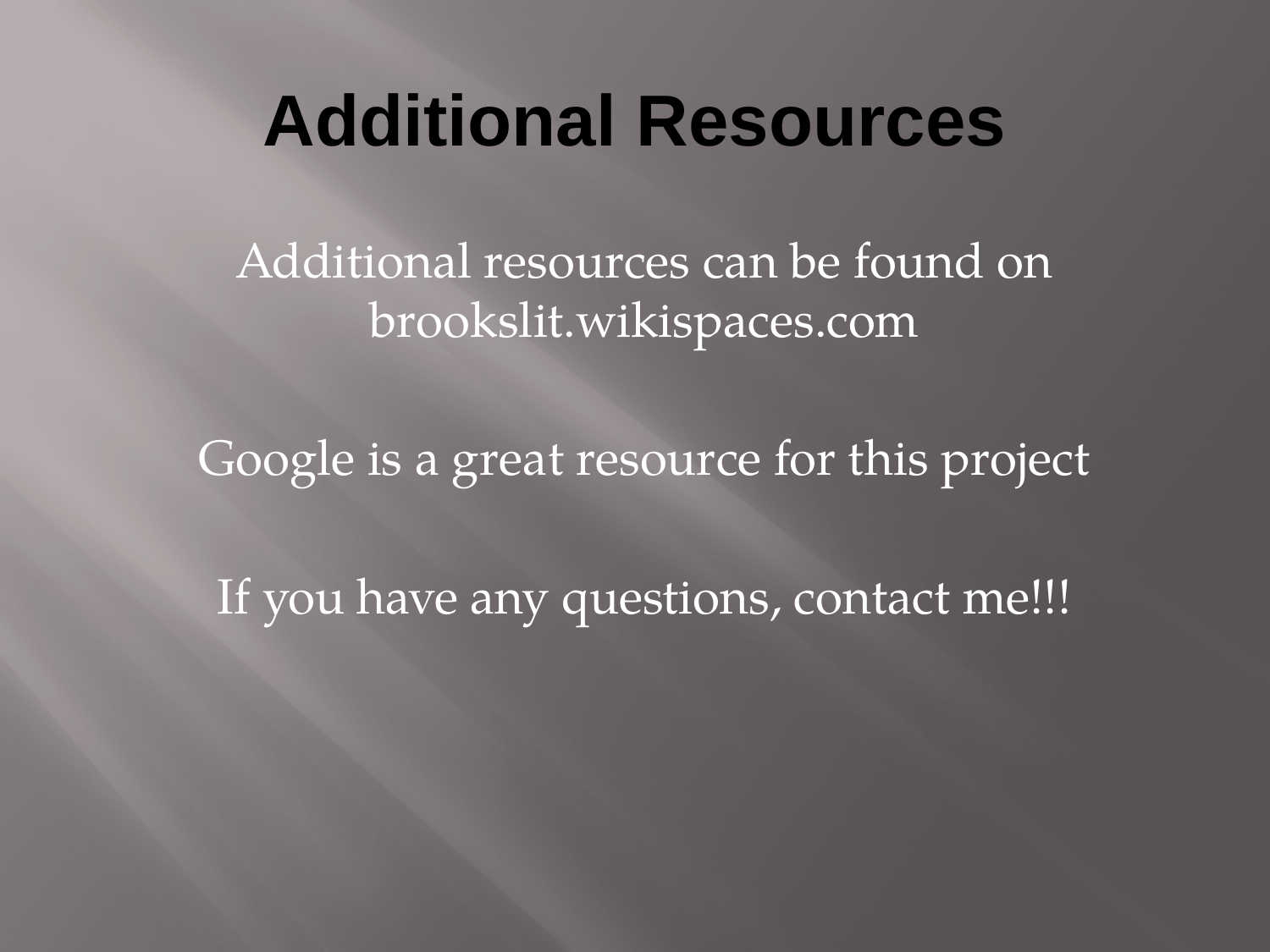

# Additional Resources
Additional resources can be found on brookslit.wikispaces.com

Google is a great resource for this project

If you have any questions, contact me!!!